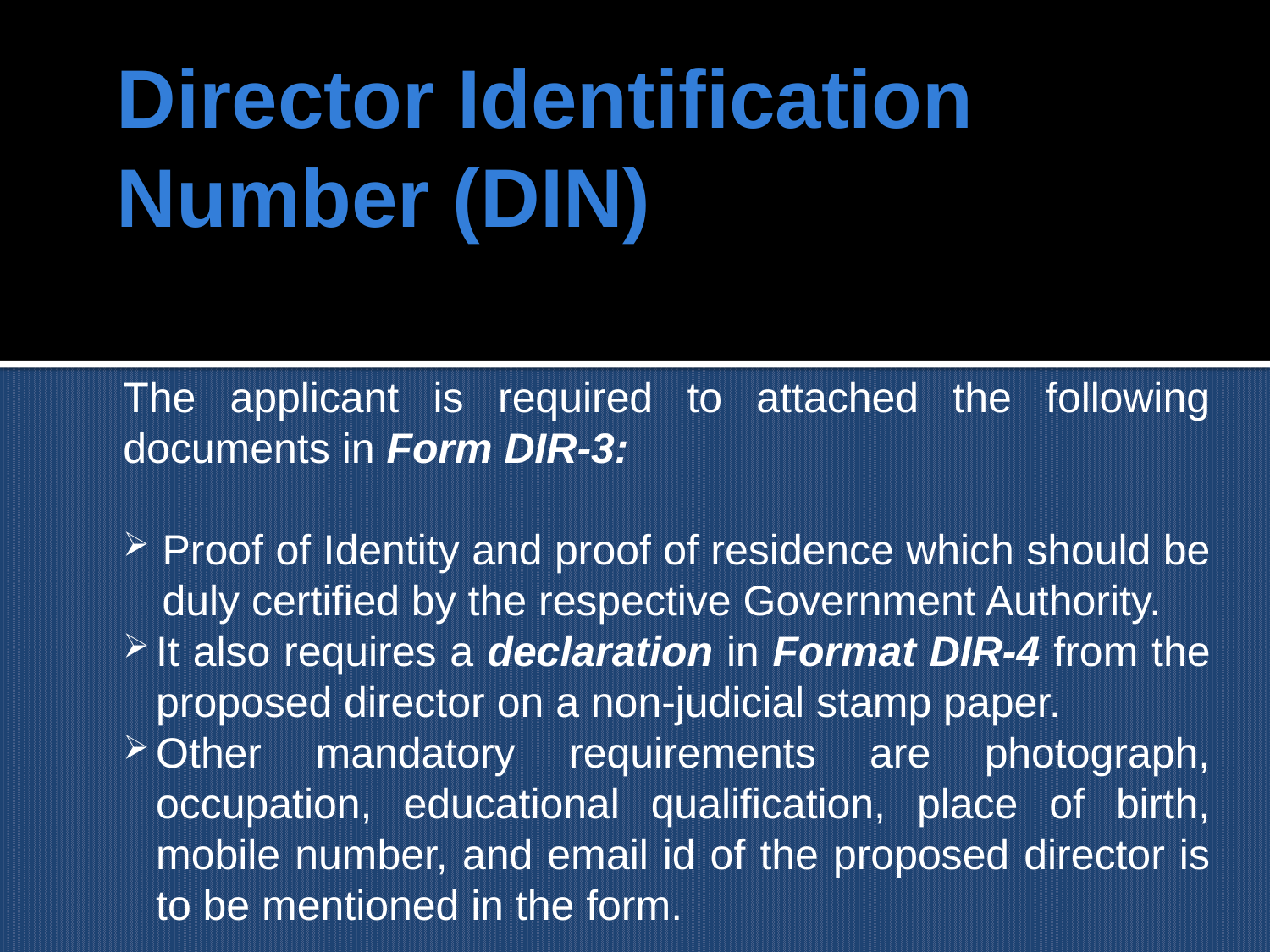

# Director Identification Number (DIN)
The applicant is required to attached the following documents in Form DIR-3:

Proof of Identity and proof of residence which should be duly certified by the respective Government Authority.
It also requires a declaration in Format DIR-4 from the proposed director on a non-judicial stamp paper.
Other mandatory requirements are photograph, occupation, educational qualification, place of birth, mobile number, and email id of the proposed director is to be mentioned in the form.